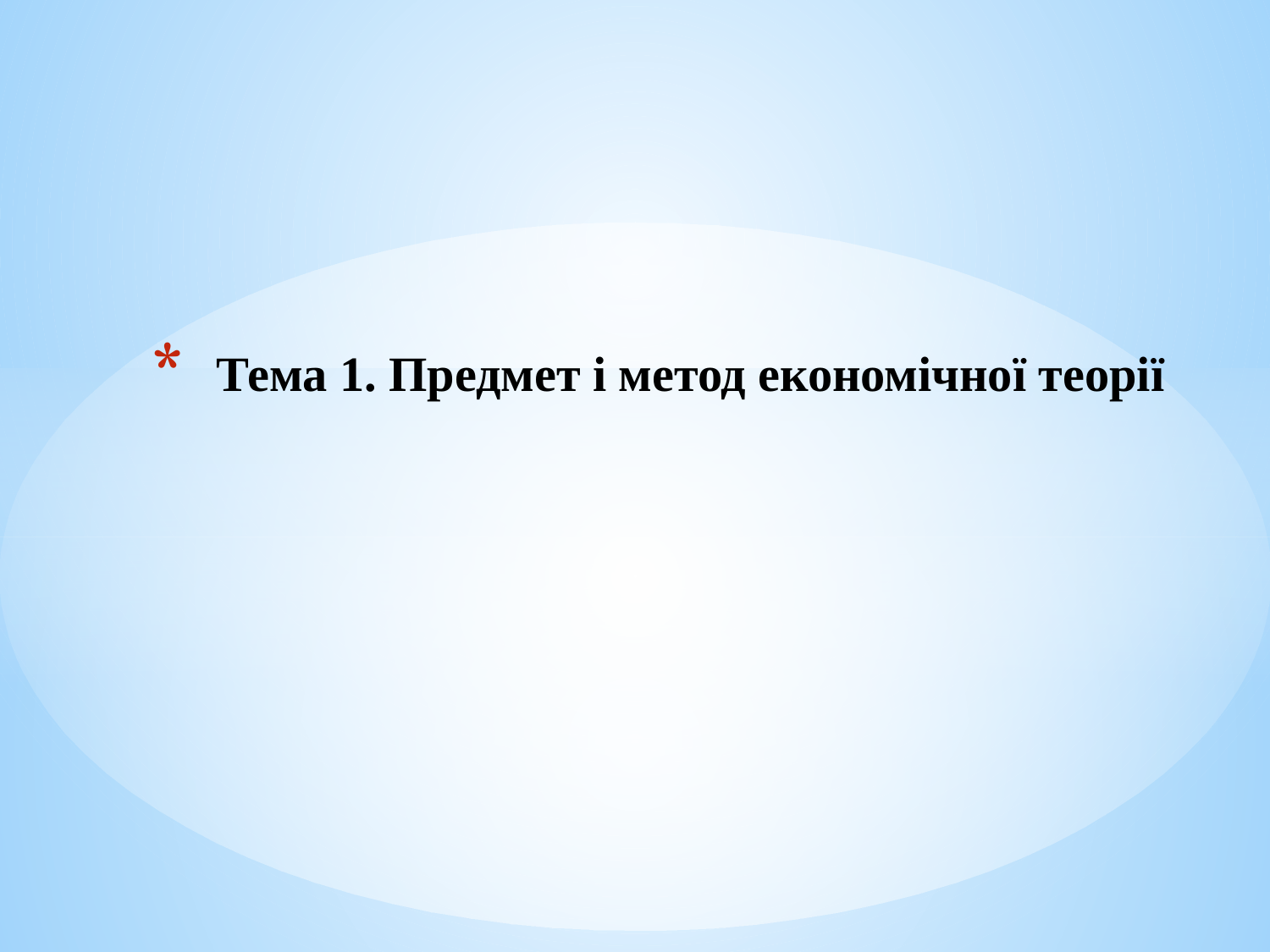

# Тема 1. Предмет і метод економічної теорії